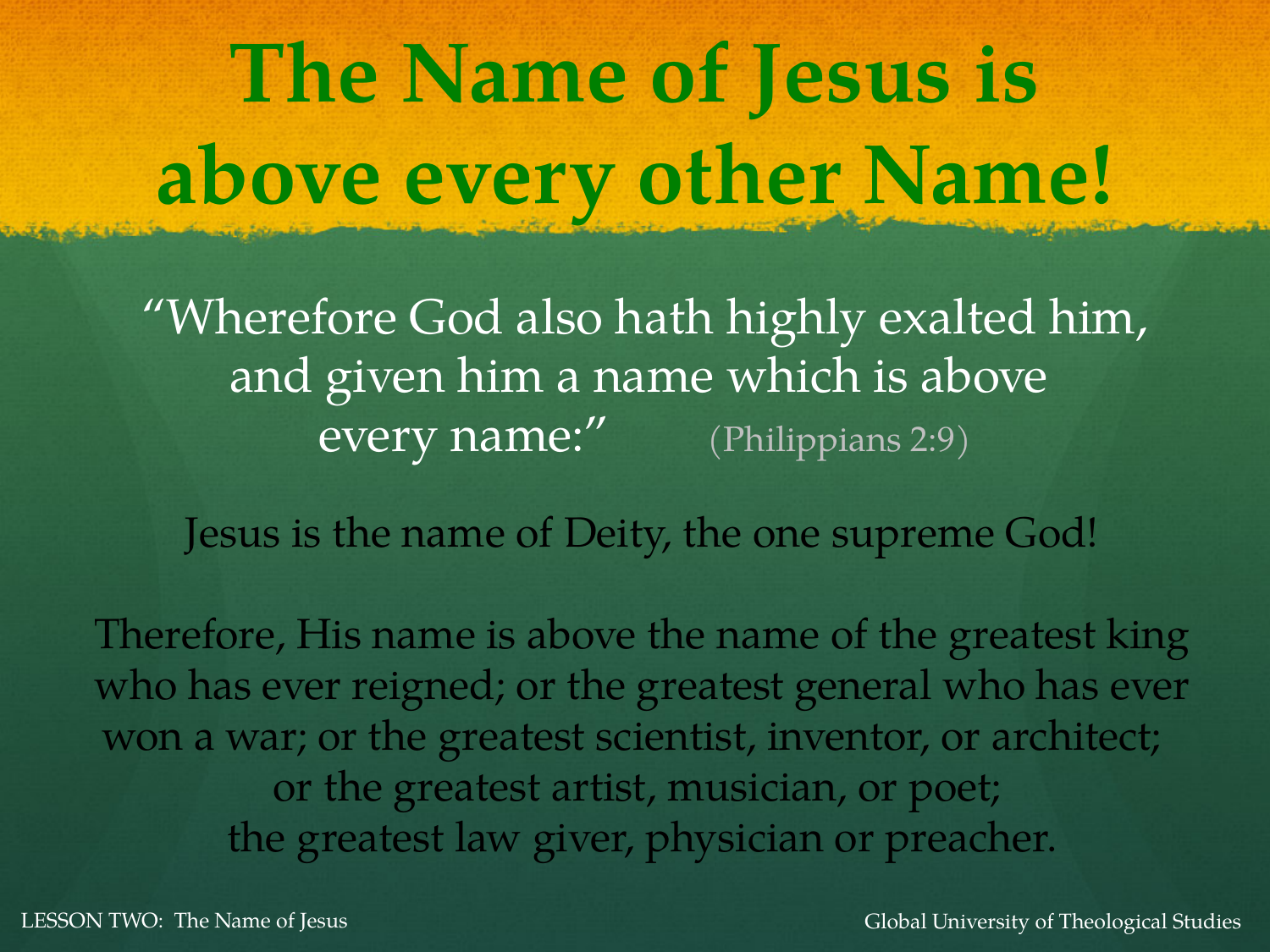

# The Name of Jesus is above every other Name!
“Wherefore God also hath highly exalted him, and given him a name which is above
every name:”        (Philippians 2:9)
Jesus is the name of Deity, the one supreme God!

Therefore, His name is above the name of the greatest king who has ever reigned; or the greatest general who has ever won a war; or the greatest scientist, inventor, or architect;
or the greatest artist, musician, or poet;
the greatest law giver, physician or preacher.

Global University of Theological Studies
LESSON TWO:  The Name of Jesus